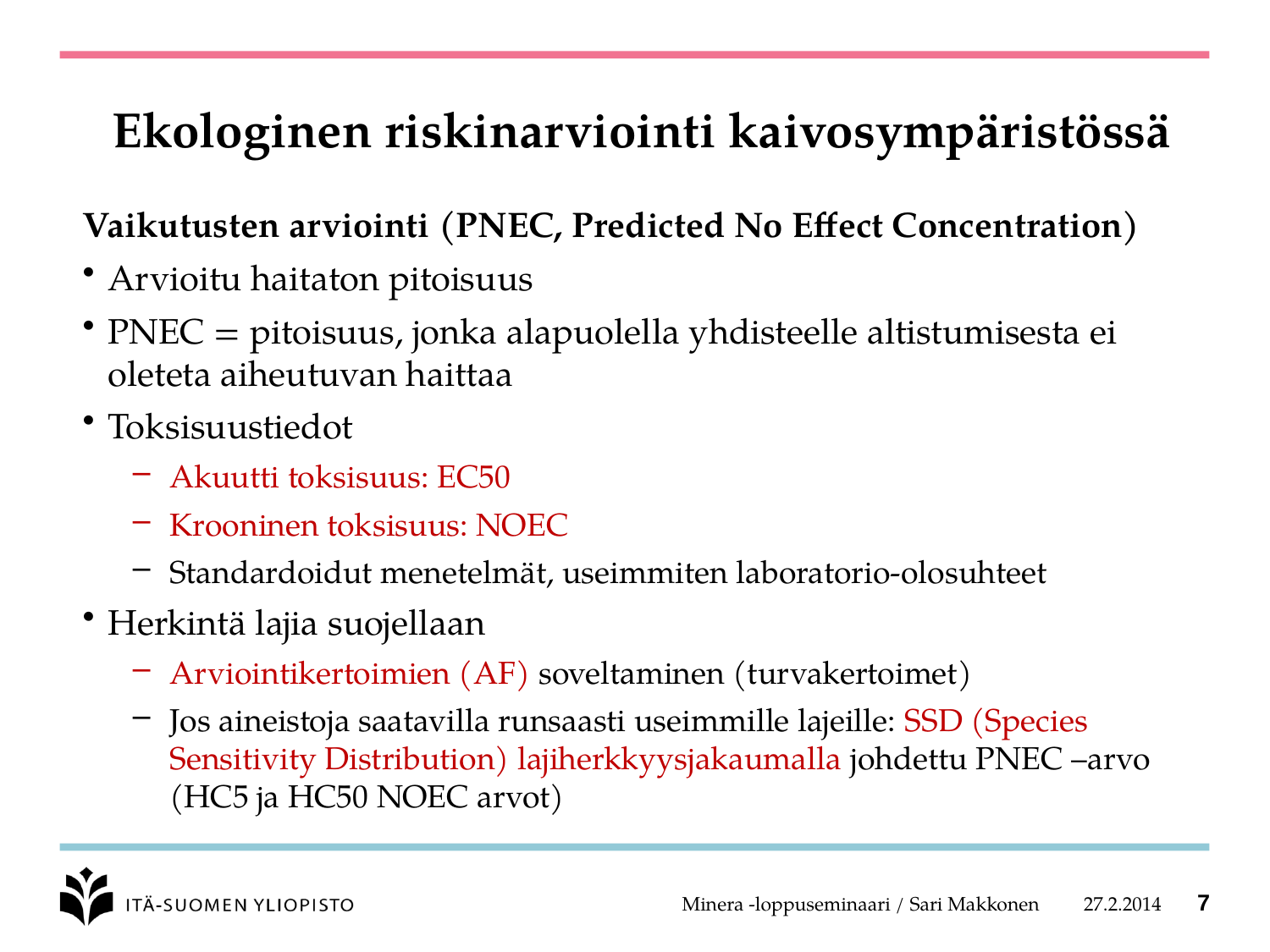

# Ekologinen riskinarviointi kaivosympäristössä
Vaikutusten arviointi (PNEC, Predicted No Effect Concentration)
Arvioitu haitaton pitoisuus
PNEC = pitoisuus, jonka alapuolella yhdisteelle altistumisesta ei oleteta aiheutuvan haittaa
Toksisuustiedot
Akuutti toksisuus: EC50
Krooninen toksisuus: NOEC
Standardoidut menetelmät, useimmiten laboratorio-olosuhteet
Herkintä lajia suojellaan
Arviointikertoimien (AF) soveltaminen (turvakertoimet)
Jos aineistoja saatavilla runsaasti useimmille lajeille: SSD (Species Sensitivity Distribution) lajiherkkyysjakaumalla johdettu PNEC –arvo (HC5 ja HC50 NOEC arvot)
Minera -loppuseminaari / Sari Makkonen
27.2.2014
7